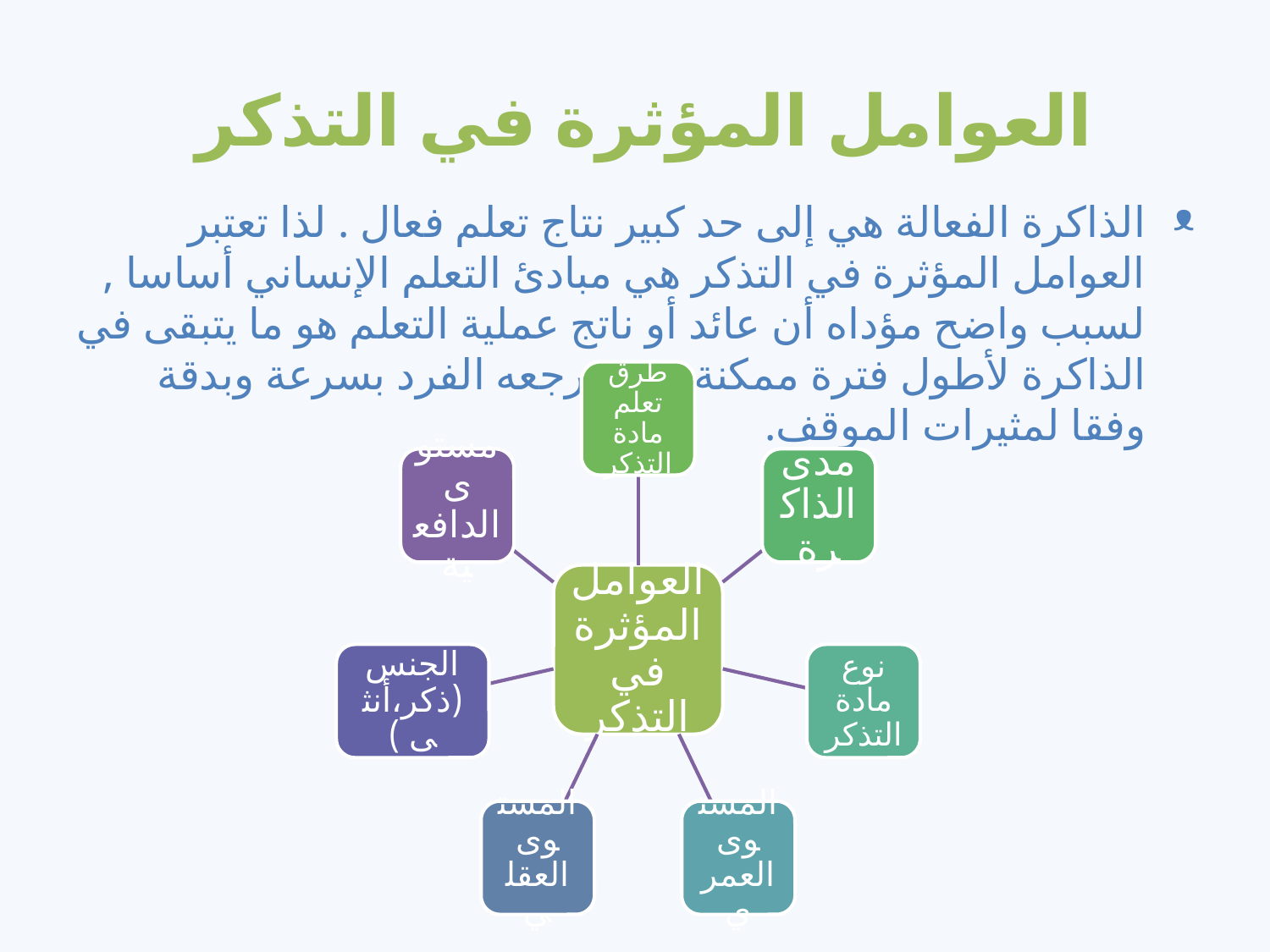

# العوامل المؤثرة في التذكر
الذاكرة الفعالة هي إلى حد كبير نتاج تعلم فعال . لذا تعتبر العوامل المؤثرة في التذكر هي مبادئ التعلم الإنساني أساسا , لسبب واضح مؤداه أن عائد أو ناتج عملية التعلم هو ما يتبقى في الذاكرة لأطول فترة ممكنة ,ويسترجعه الفرد بسرعة وبدقة وفقا لمثيرات الموقف.

العوامل المؤثرة في التذكر
طرق تعلم مادة التذكر
مدى الذاكرة
نوع مادة التذكر
المستوى العمري
المستوى العقلي
الجنس (ذكر،أنثى )
مستوى الدافعية